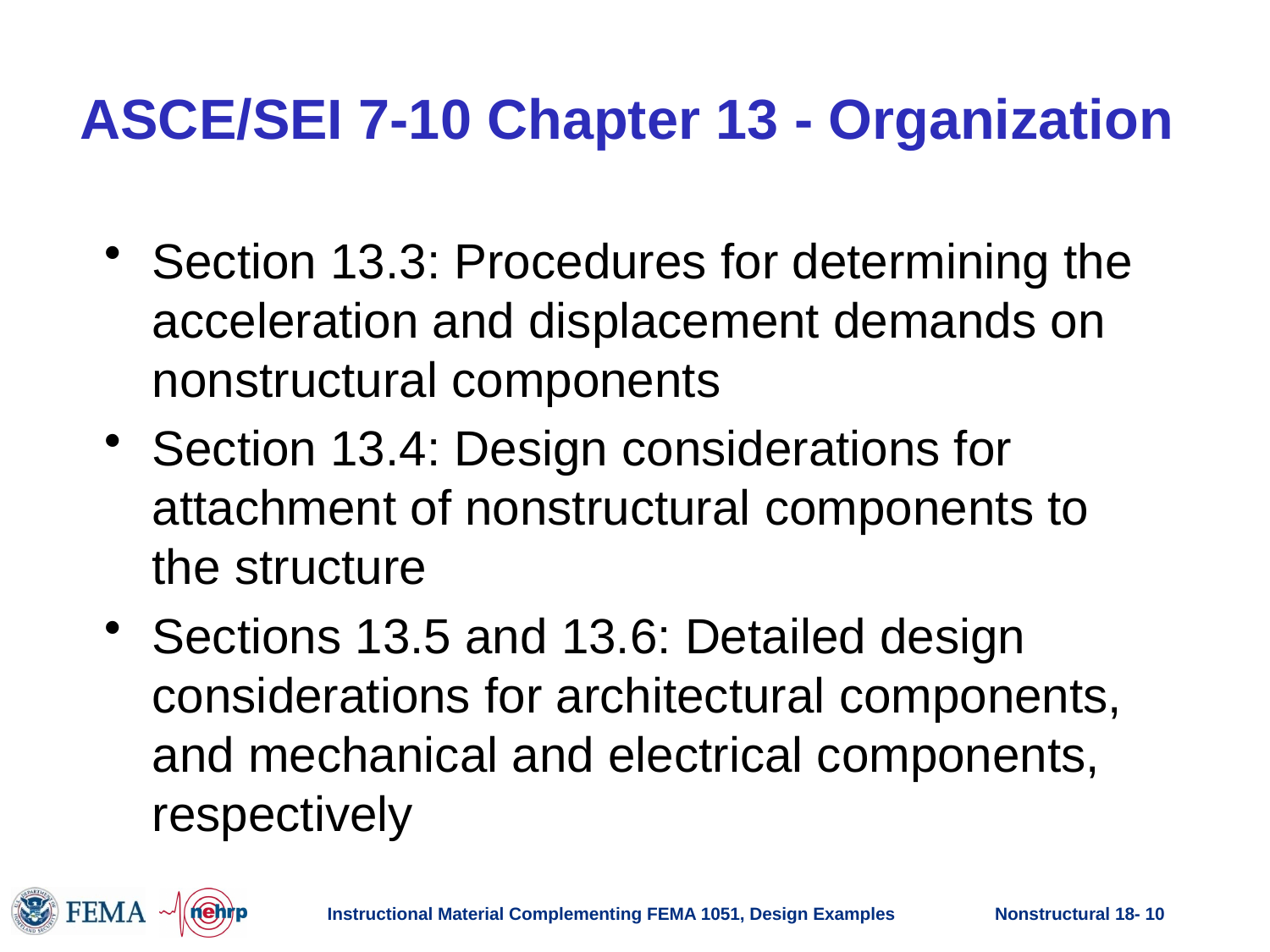

# ASCE/SEI 7-10 Chapter 13 - Organization
Section 13.3: Procedures for determining the acceleration and displacement demands on nonstructural components
Section 13.4: Design considerations for attachment of nonstructural components to the structure
Sections 13.5 and 13.6: Detailed design considerations for architectural components, and mechanical and electrical components, respectively

Instructional Material Complementing FEMA 1051, Design Examples
Nonstructural 18- 10